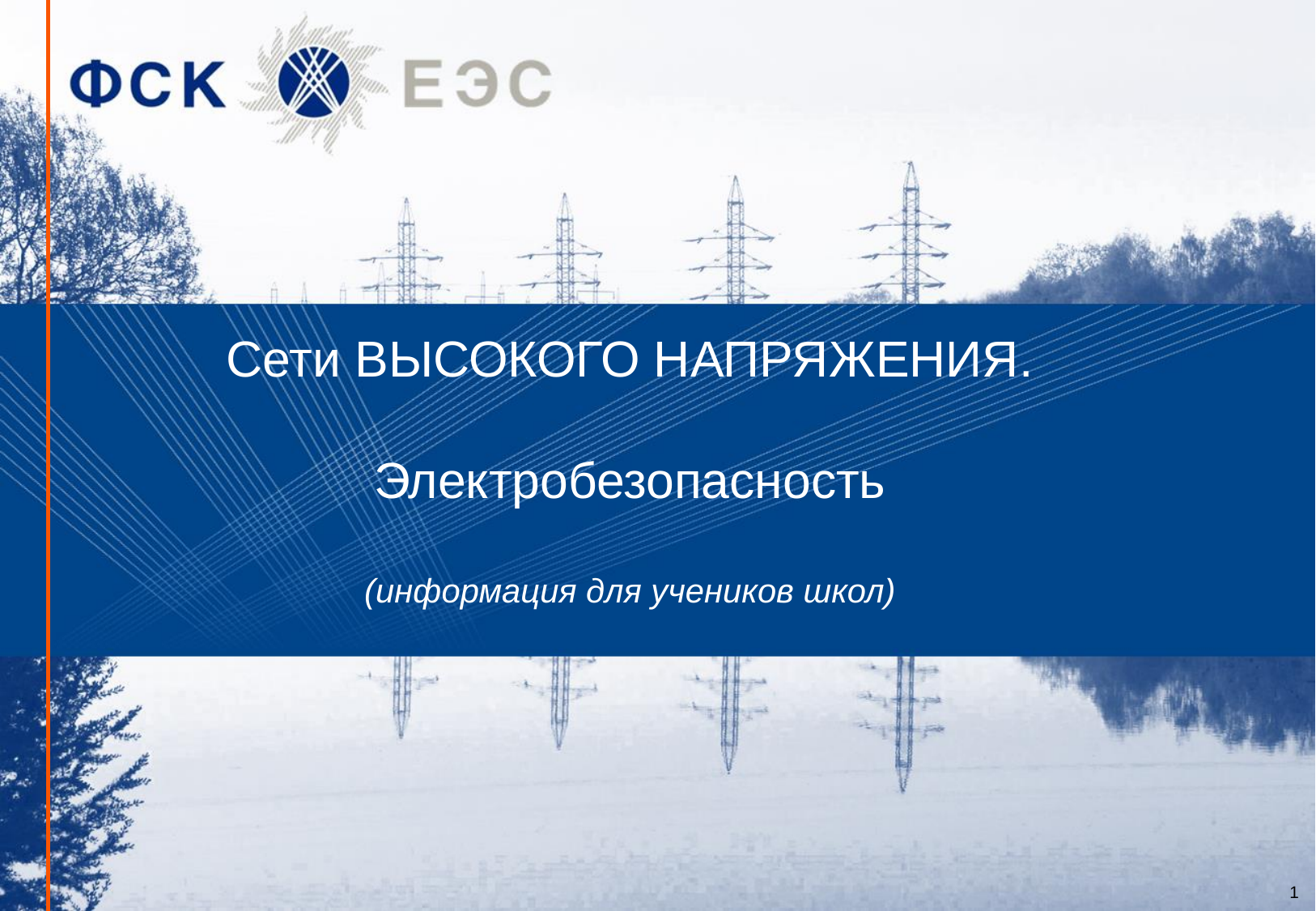

# Сети ВЫСОКОГО НАПРЯЖЕНИЯ. Электробезопасность (информация для учеников школ)
1